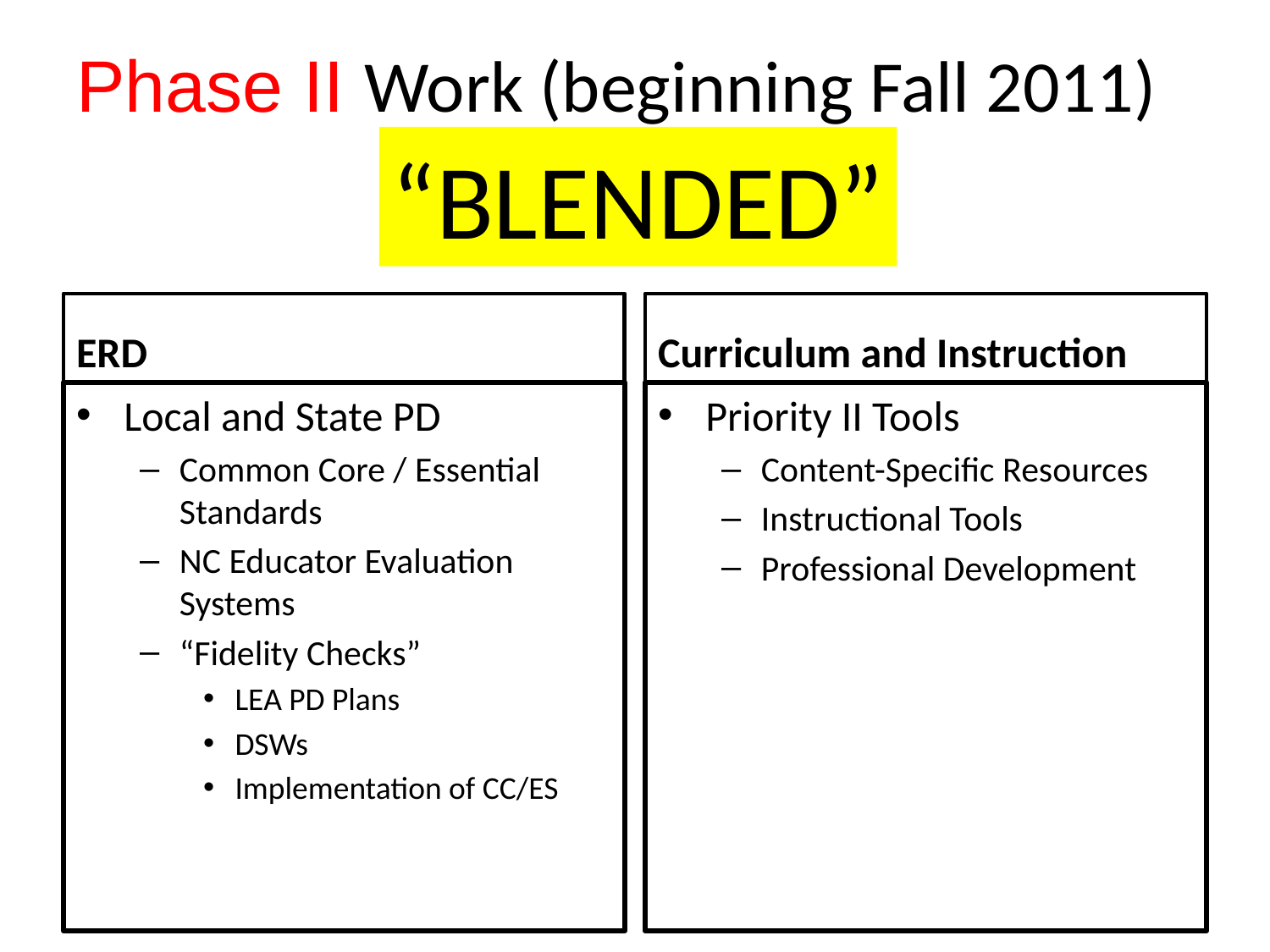

# Phase II Work (beginning Fall 2011)
“BLENDED”
ERD
Curriculum and Instruction
Local and State PD
Common Core / Essential Standards
NC Educator Evaluation Systems
“Fidelity Checks”
LEA PD Plans
DSWs
Implementation of CC/ES

Priority II Tools
Content-Specific Resources
Instructional Tools
Professional Development